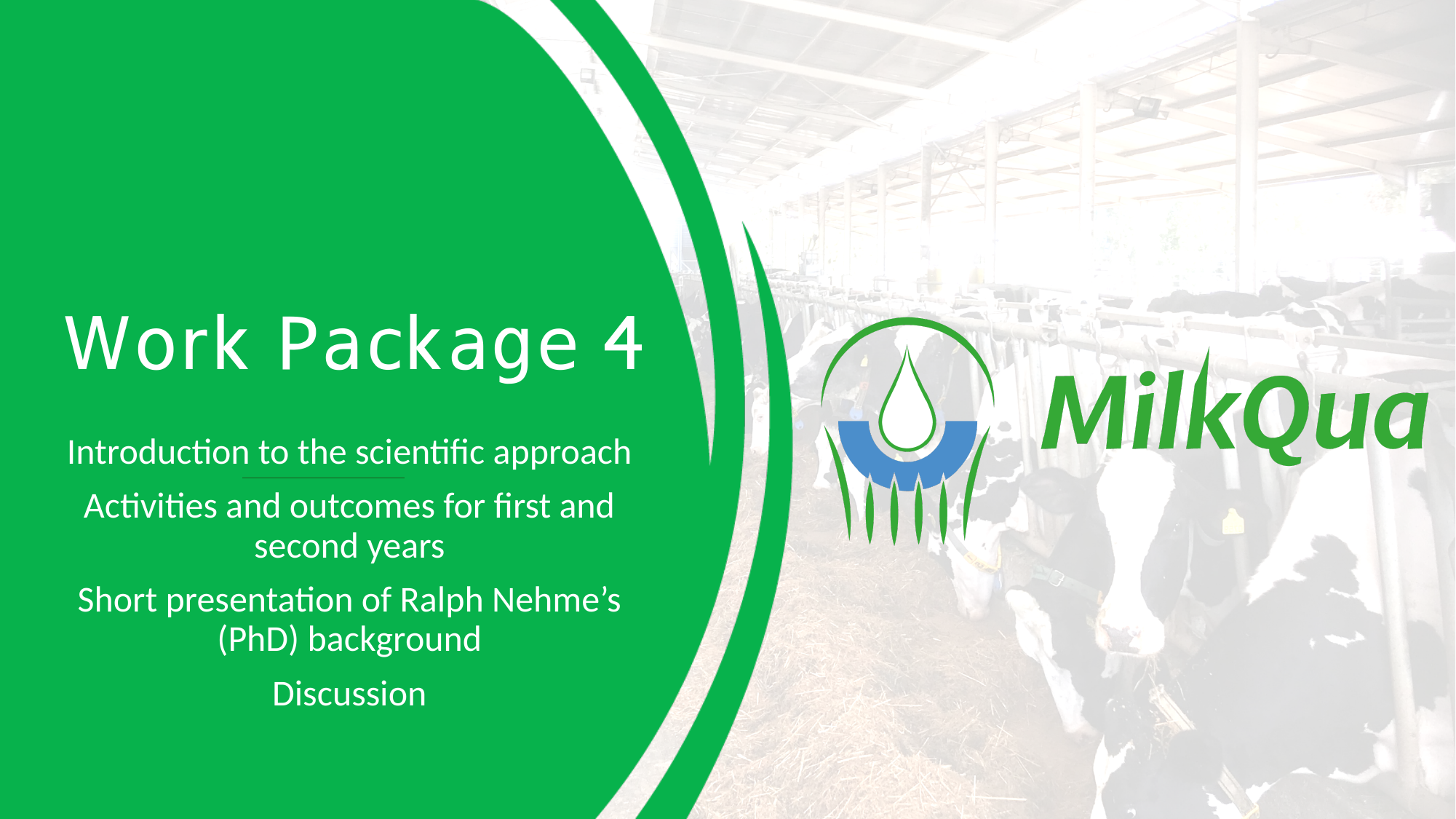

# Work Package 4
Introduction to the scientific approach
Activities and outcomes for first and second years
Short presentation of Ralph Nehme’s (PhD) background
Discussion